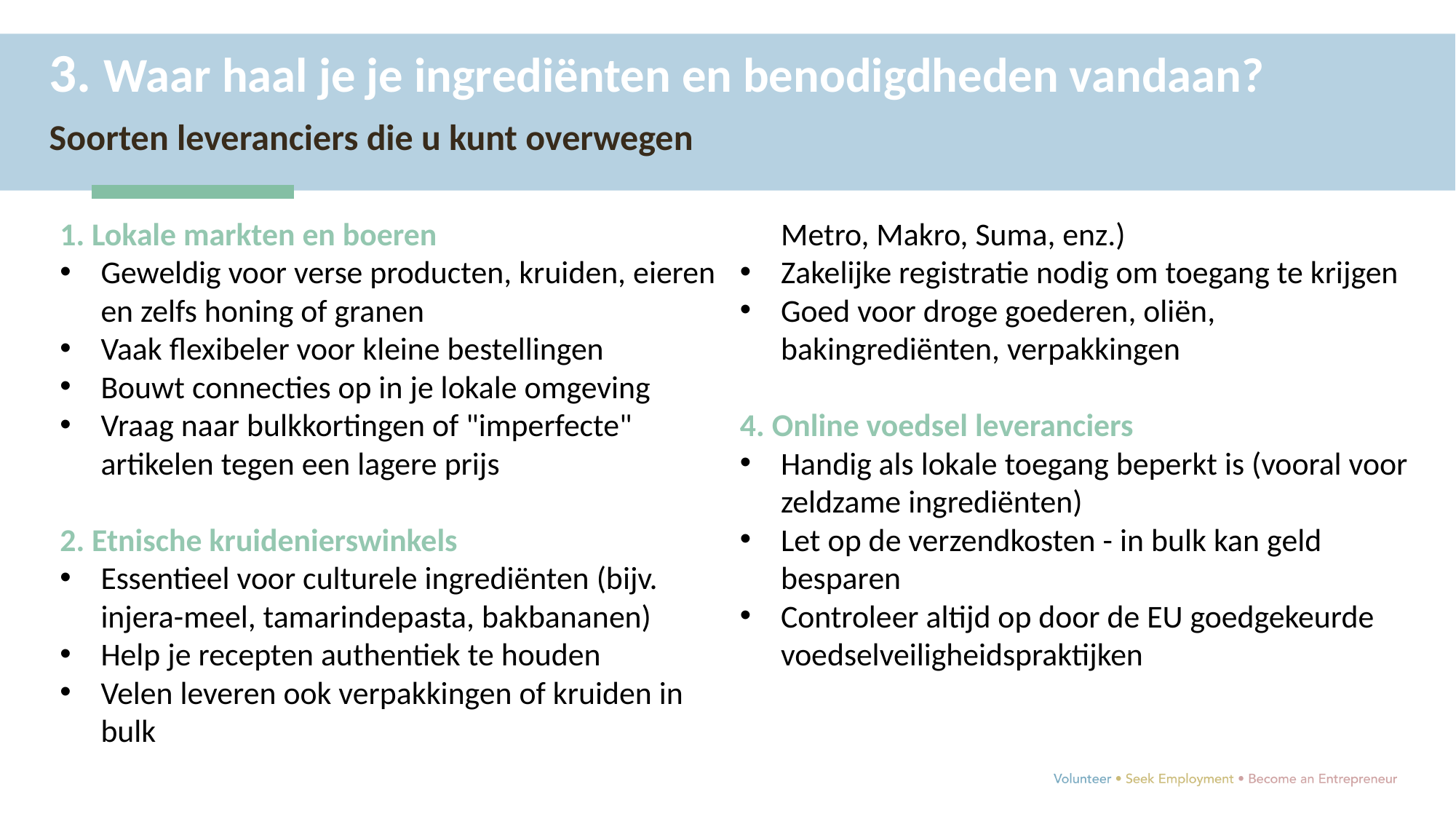

3. Waar haal je je ingrediënten en benodigdheden vandaan?
Soorten leveranciers die u kunt overwegen

1. Lokale markten en boeren
Geweldig voor verse producten, kruiden, eieren en zelfs honing of granen
Vaak flexibeler voor kleine bestellingen
Bouwt connecties op in je lokale omgeving
Vraag naar bulkkortingen of "imperfecte" artikelen tegen een lagere prijs

2. Etnische kruidenierswinkels
Essentieel voor culturele ingrediënten (bijv. injera-meel, tamarindepasta, bakbananen)
Help je recepten authentiek te houden
Velen leveren ook verpakkingen of kruiden in bulk

3. Groothandel Cash & Carry Winkels
Grotere hoeveelheden tegen lagere prijzen (zoals Metro, Makro, Suma, enz.)
Zakelijke registratie nodig om toegang te krijgen
Goed voor droge goederen, oliën, bakingrediënten, verpakkingen

4. Online voedsel leveranciers
Handig als lokale toegang beperkt is (vooral voor zeldzame ingrediënten)
Let op de verzendkosten - in bulk kan geld besparen
Controleer altijd op door de EU goedgekeurde voedselveiligheidspraktijken